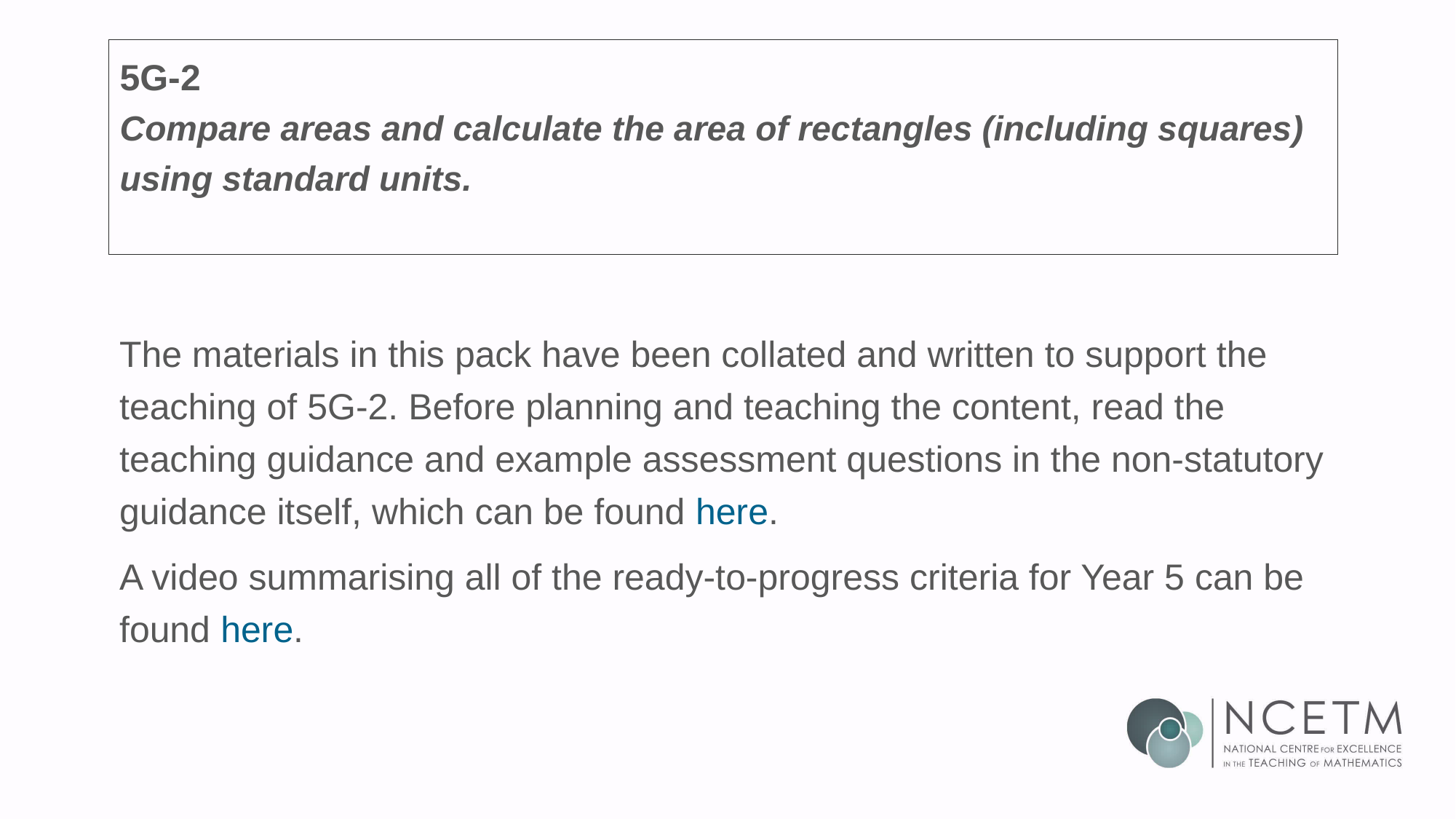

# 5G-2 Compare areas and calculate the area of rectangles (including squares) using standard units.
The materials in this pack have been collated and written to support the teaching of 5G-2. Before planning and teaching the content, read the teaching guidance and example assessment questions in the non-statutory guidance itself, which can be found here.
A video summarising all of the ready-to-progress criteria for Year 5 can be found here.